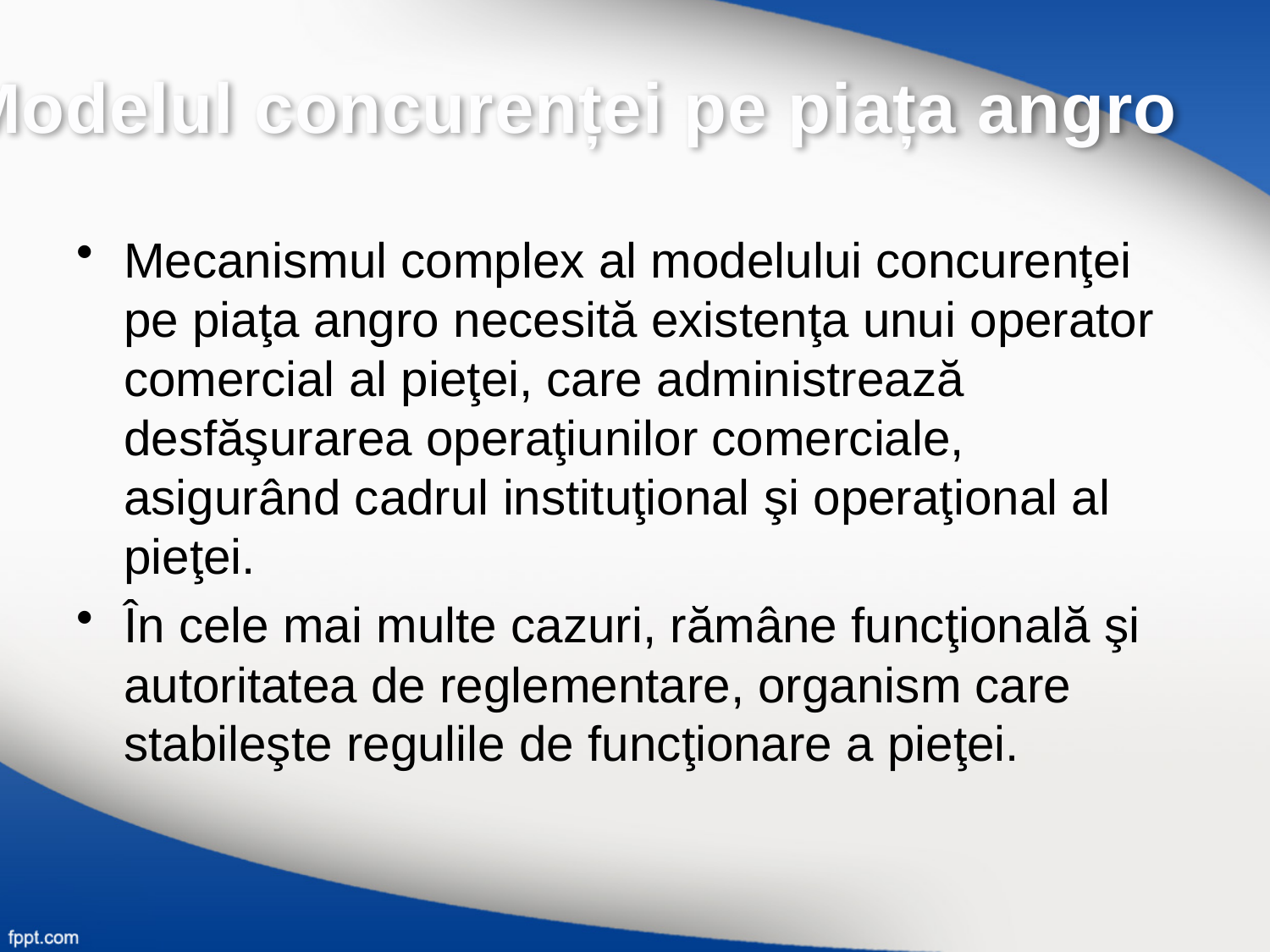

Modelul concurenței pe piața angro
Mecanismul complex al modelului concurenţei pe piaţa angro necesită existenţa unui operator comercial al pieţei, care administrează desfăşurarea operaţiunilor comerciale, asigurând cadrul instituţional şi operaţional al pieţei.
În cele mai multe cazuri, rămâne funcţională şi autoritatea de reglementare, organism care stabileşte regulile de funcţionare a pieţei.